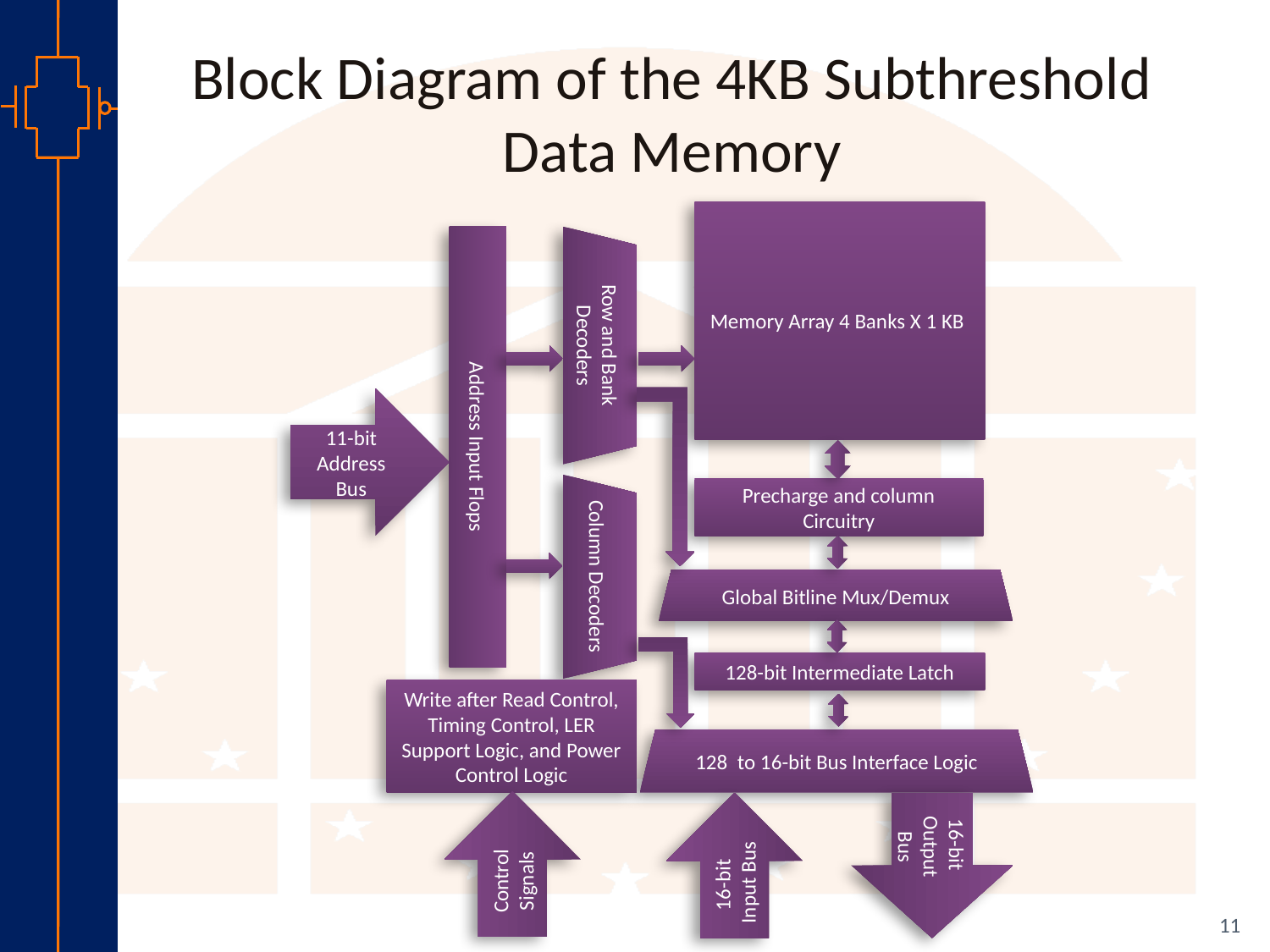

# Block Diagram of the 4KB Subthreshold Data Memory

Memory Array 4 Banks X 1 KB
Precharge and column Circuitry
128-bit Intermediate Latch
Row and Bank Decoders
Address Input Flops
Column Decoders
Global Bitline Mux/Demux
128  to 16-bit Bus Interface Logic

11-bit Address Bus

Write after Read Control, Timing Control, LER Support Logic, and Power Control Logic
16-bit  Output Bus
Control Signals
16-bit  Input Bus
11